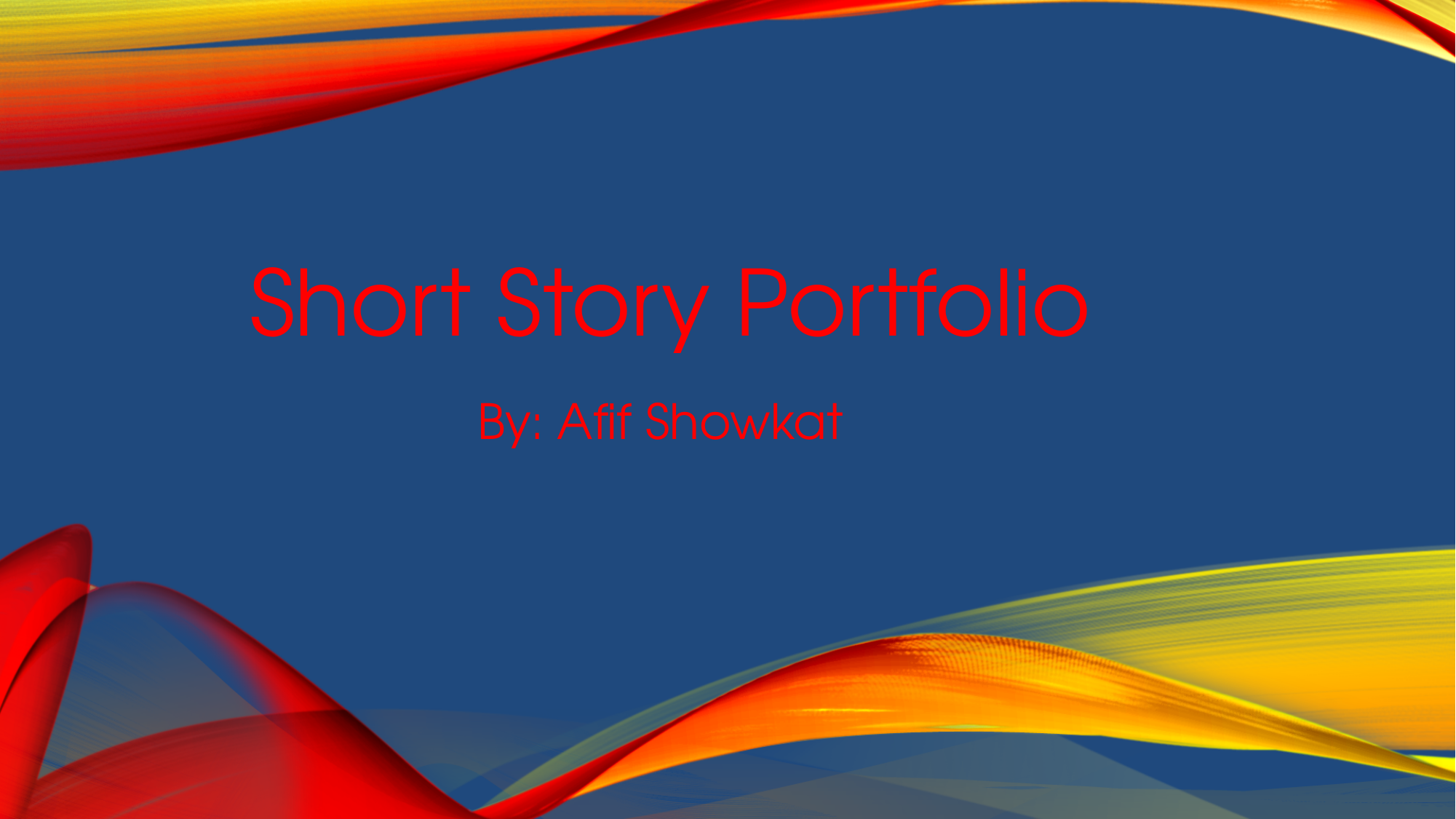

# Short Story Portfolio
By: Afif Showkat